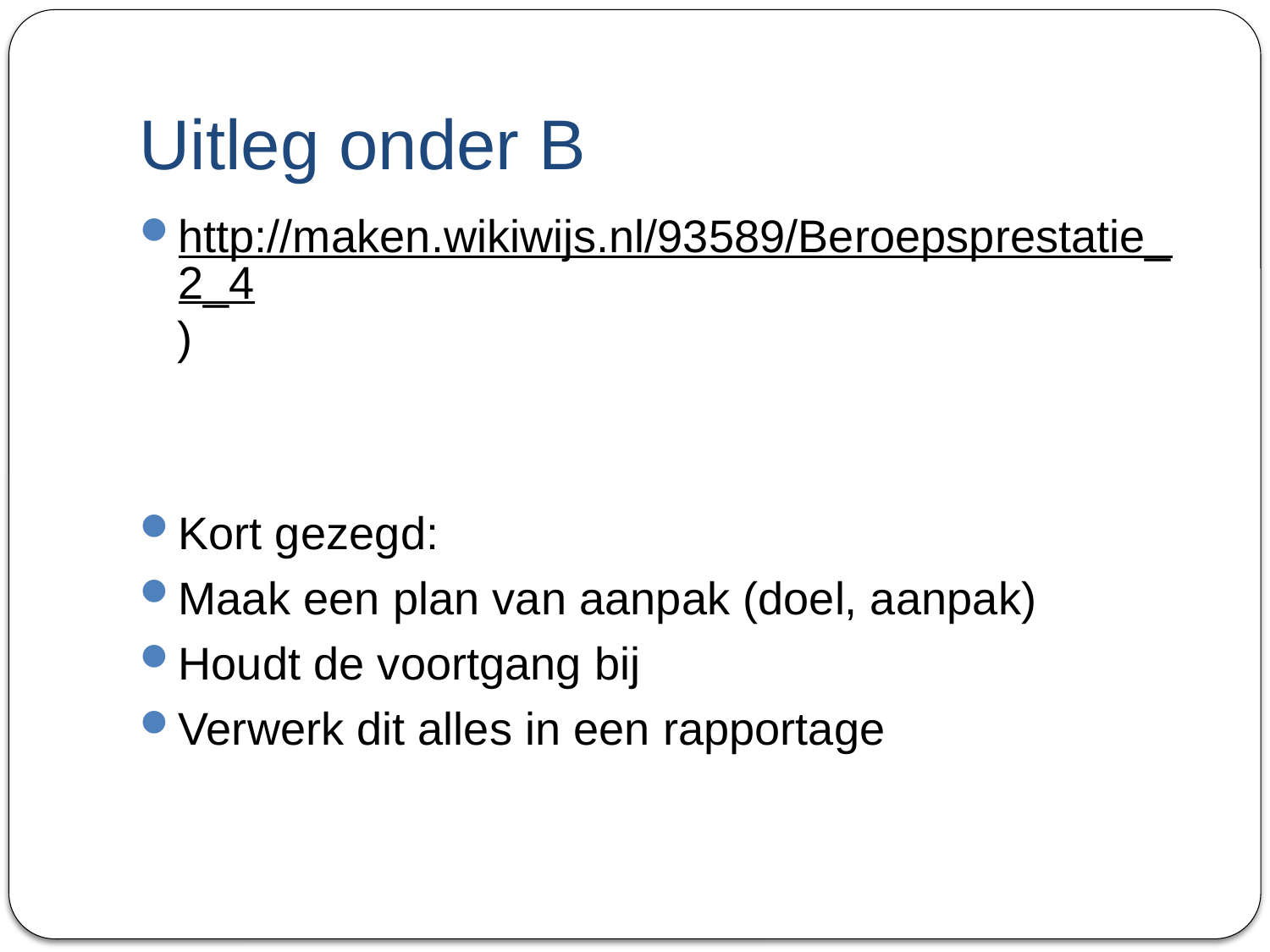

# Uitleg onder B
http://maken.wikiwijs.nl/93589/Beroepsprestatie_2_4)

Kort gezegd:
Maak een plan van aanpak (doel, aanpak)
Houdt de voortgang bij
Verwerk dit alles in een rapportage